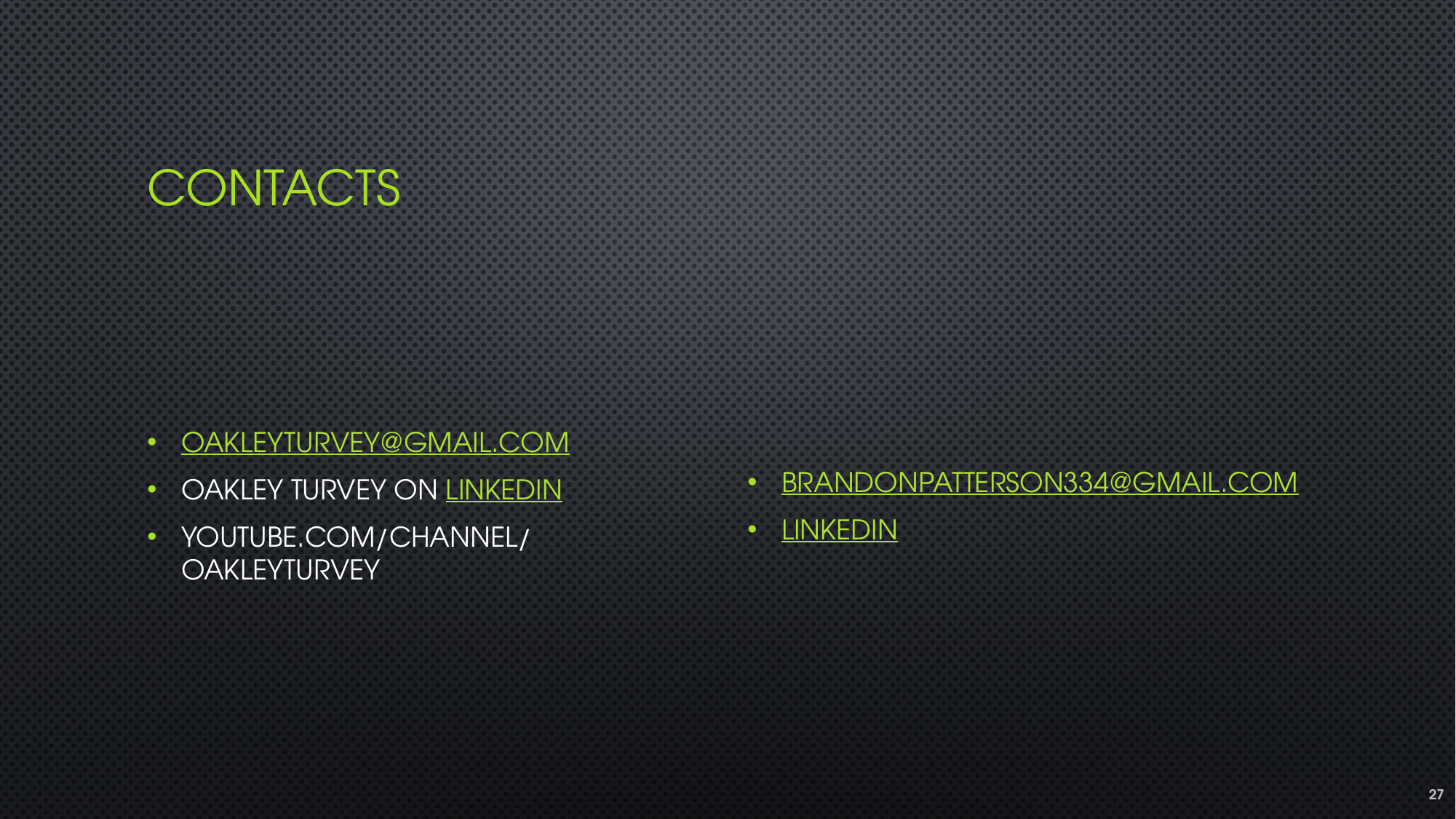

# Contacts
oakleyturvey@gmail.com
Oakley Turvey on LinkedIn
youtube.com/channel/oakleyturvey
BRANDONPATTERSON334@GMAIL.COM
LinkedIn
27